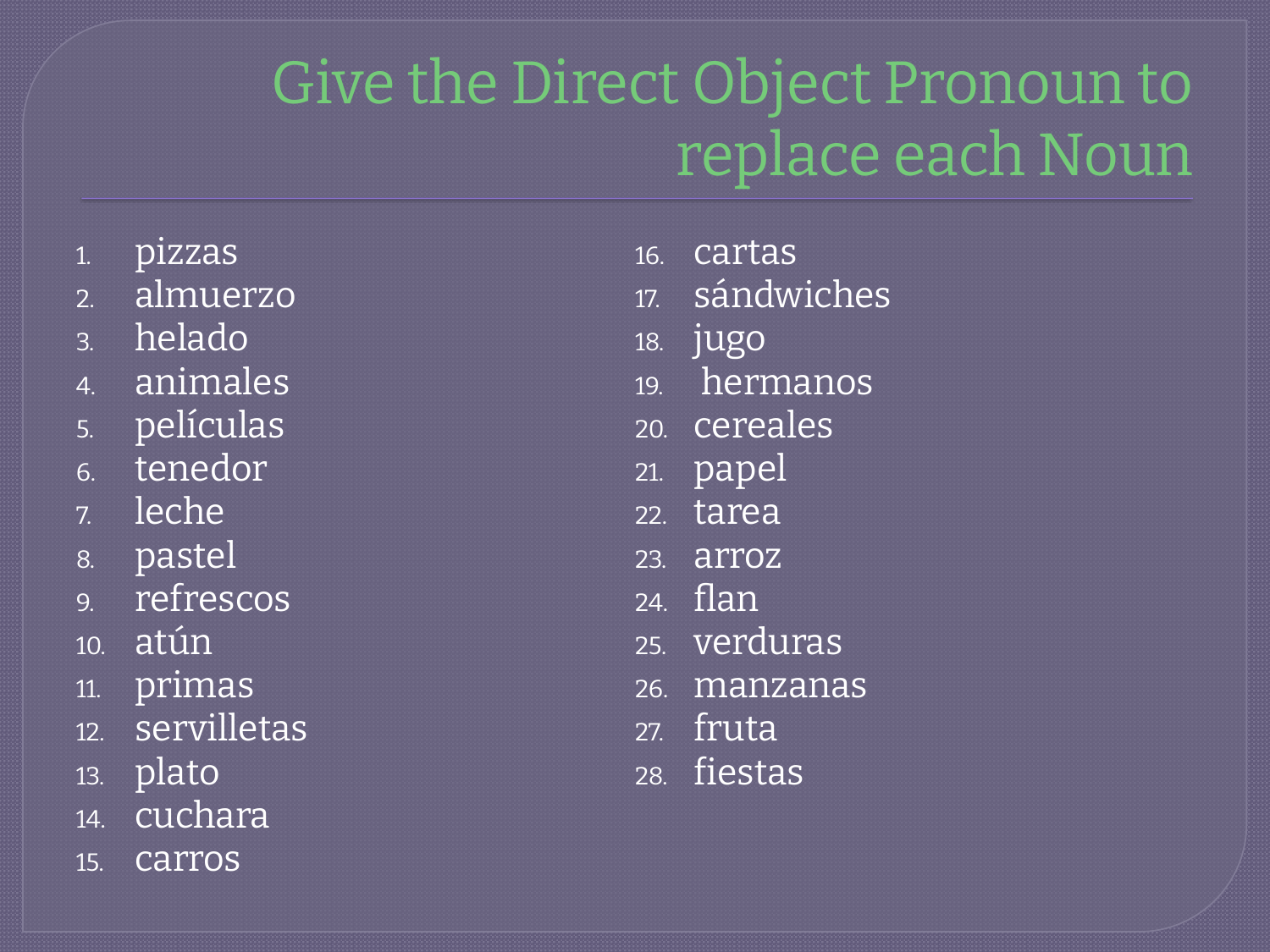

# Give the Direct Object Pronoun to replace each Noun
pizzas
almuerzo
helado
animales
películas
tenedor
leche
pastel
refrescos
atún
primas
servilletas
plato
cuchara
carros
cartas
sándwiches
jugo
 hermanos
cereales
papel
tarea
arroz
flan
verduras
manzanas
fruta
fiestas